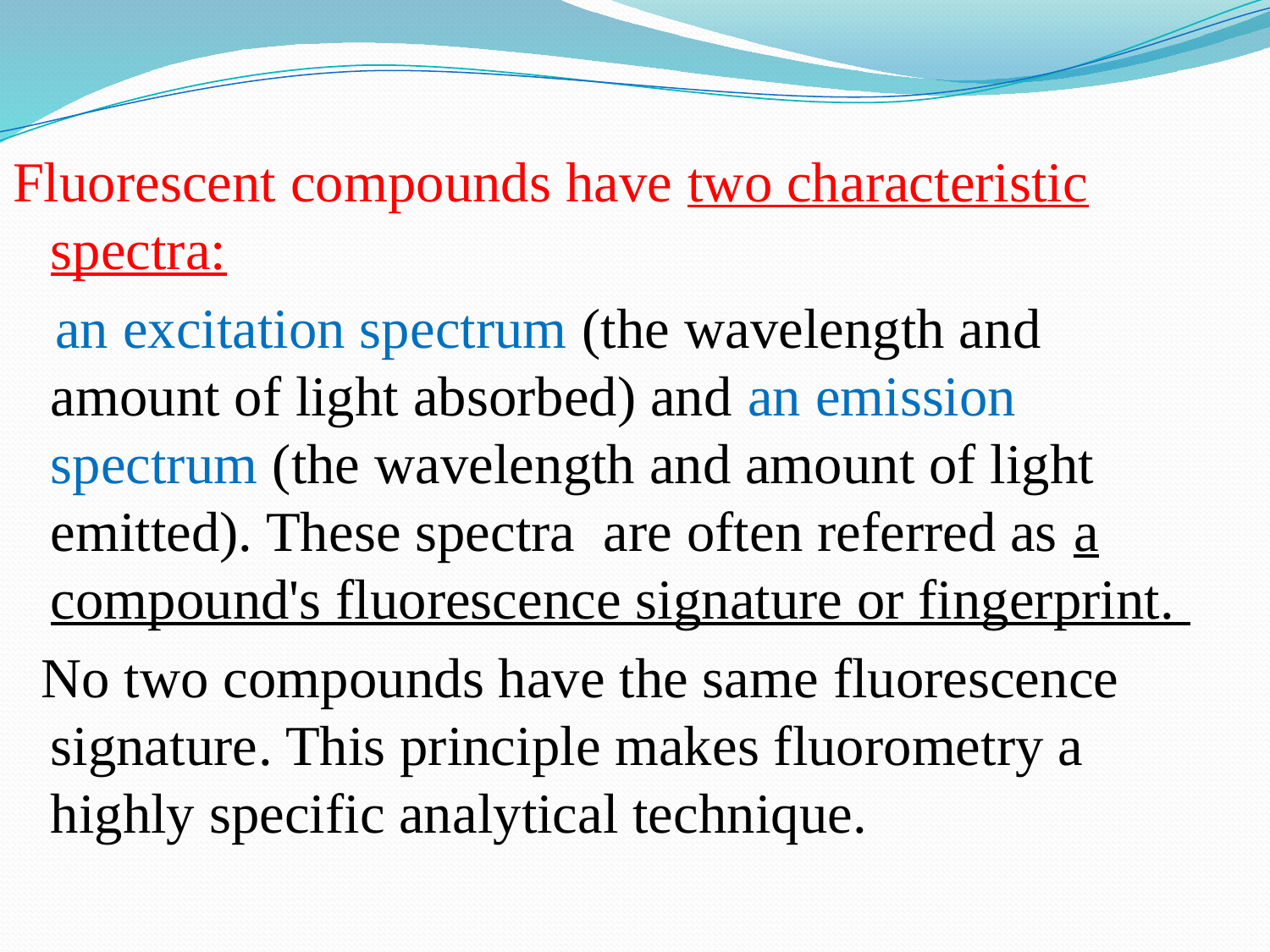

Fluorescent compounds have two characteristic spectra:
   an excitation spectrum (the wavelength and amount of light absorbed) and an emission spectrum (the wavelength and amount of light emitted). These spectra  are often referred as a compound's fluorescence signature or fingerprint.
  No two compounds have the same fluorescence signature. This principle makes fluorometry a highly specific analytical technique.